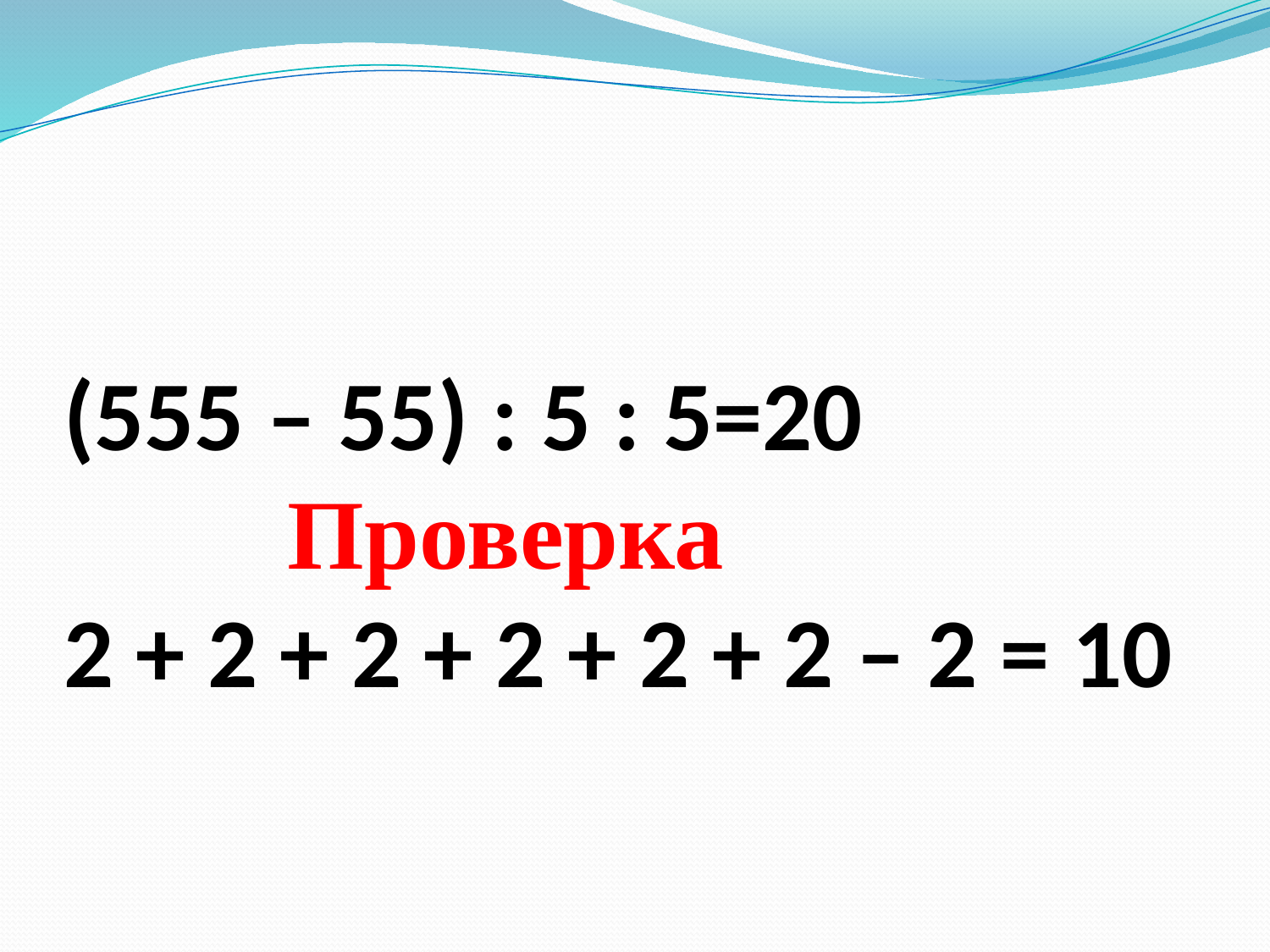

# (555 – 55) : 5 : 5=20 Проверка 2 + 2 + 2 + 2 + 2 + 2 – 2 = 10